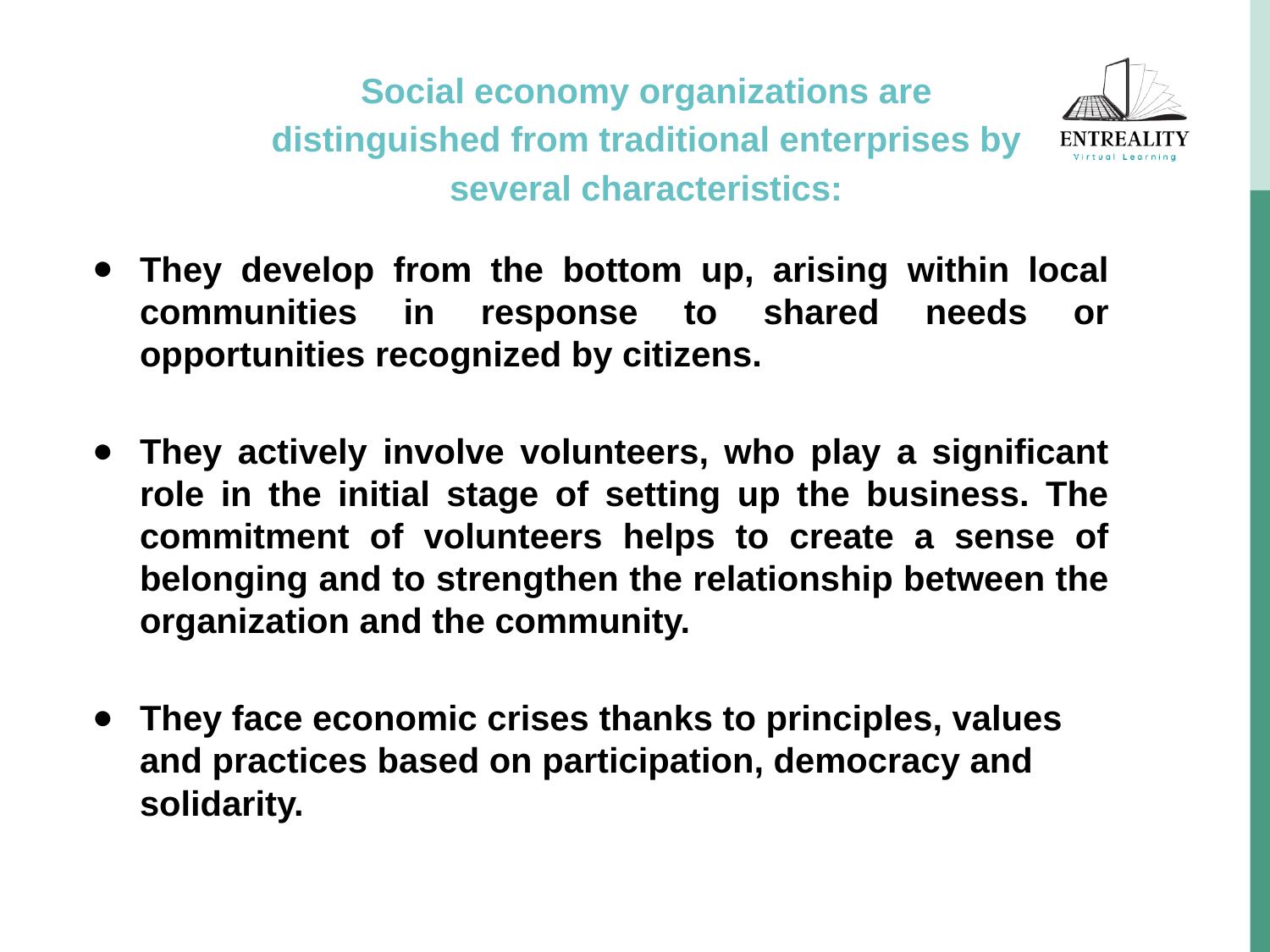

# Social economy organizations are distinguished from traditional enterprises by several characteristics:
They develop from the bottom up, arising within local communities in response to shared needs or opportunities recognized by citizens.

They actively involve volunteers, who play a significant role in the initial stage of setting up the business. The commitment of volunteers helps to create a sense of belonging and to strengthen the relationship between the organization and the community.

They face economic crises thanks to principles, values and practices based on participation, democracy and solidarity.